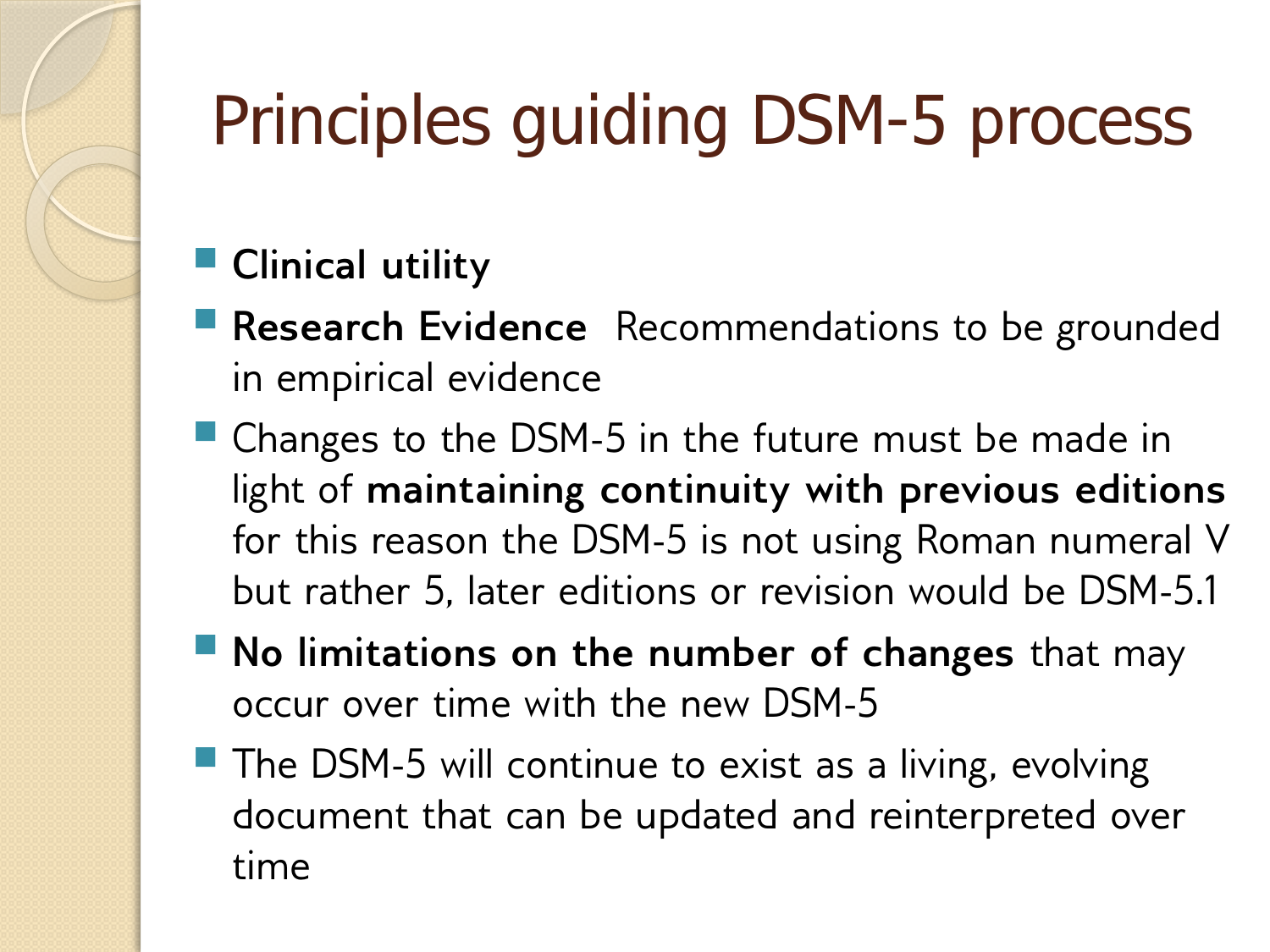

# Principles guiding DSM-5 process

Clinical utility
Research Evidence  Recommendations to be grounded in empirical evidence
Changes to the DSM-5 in the future must be made in light of maintaining continuity with previous editions for this reason the DSM-5 is not using Roman numeral V but rather 5, later editions or revision would be DSM-5.1
No limitations on the number of changes that may occur over time with the new DSM-5
The DSM-5 will continue to exist as a living, evolving document that can be updated and reinterpreted over time